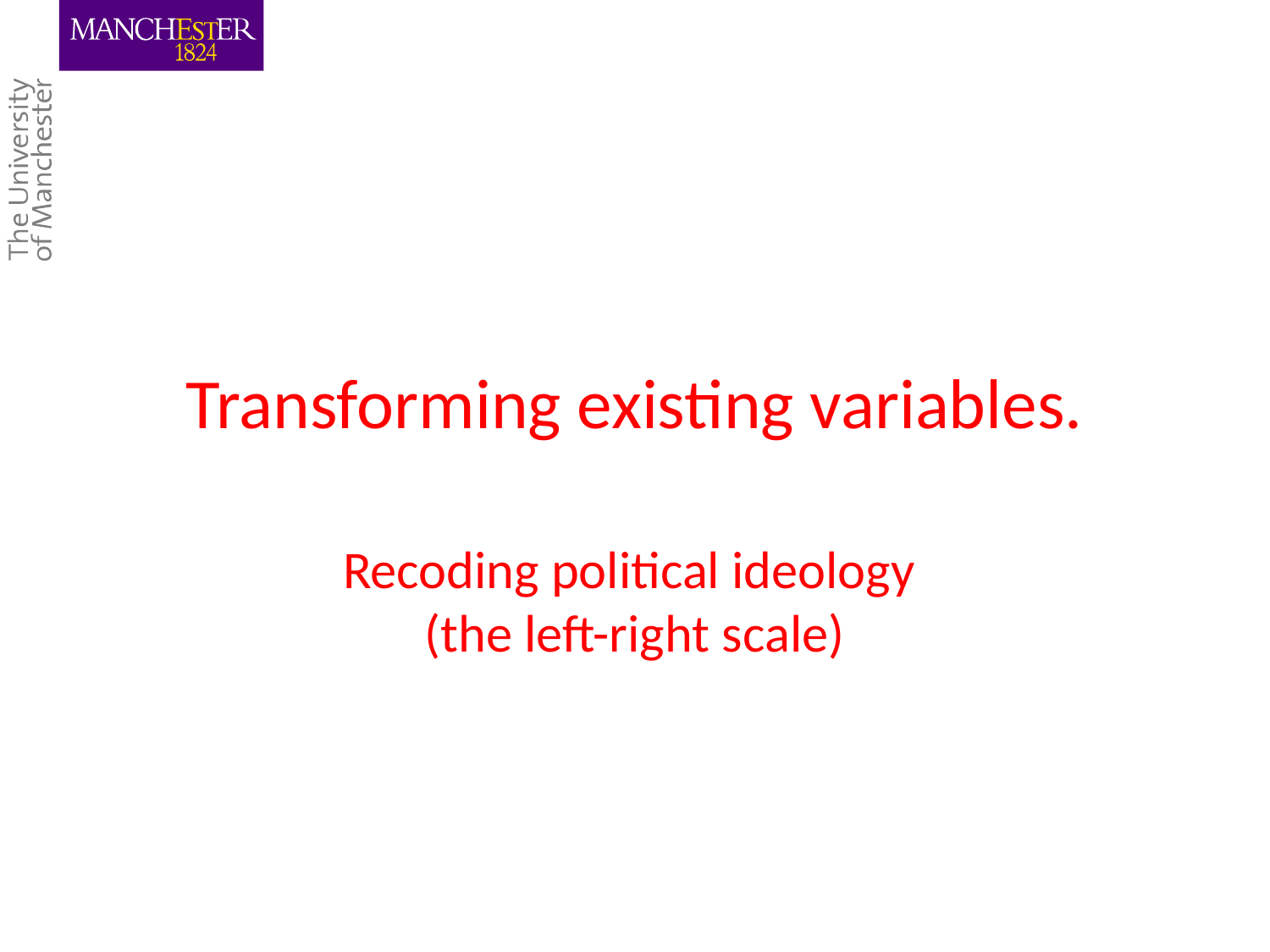

# Transforming existing variables. Recoding political ideology (the left-right scale)